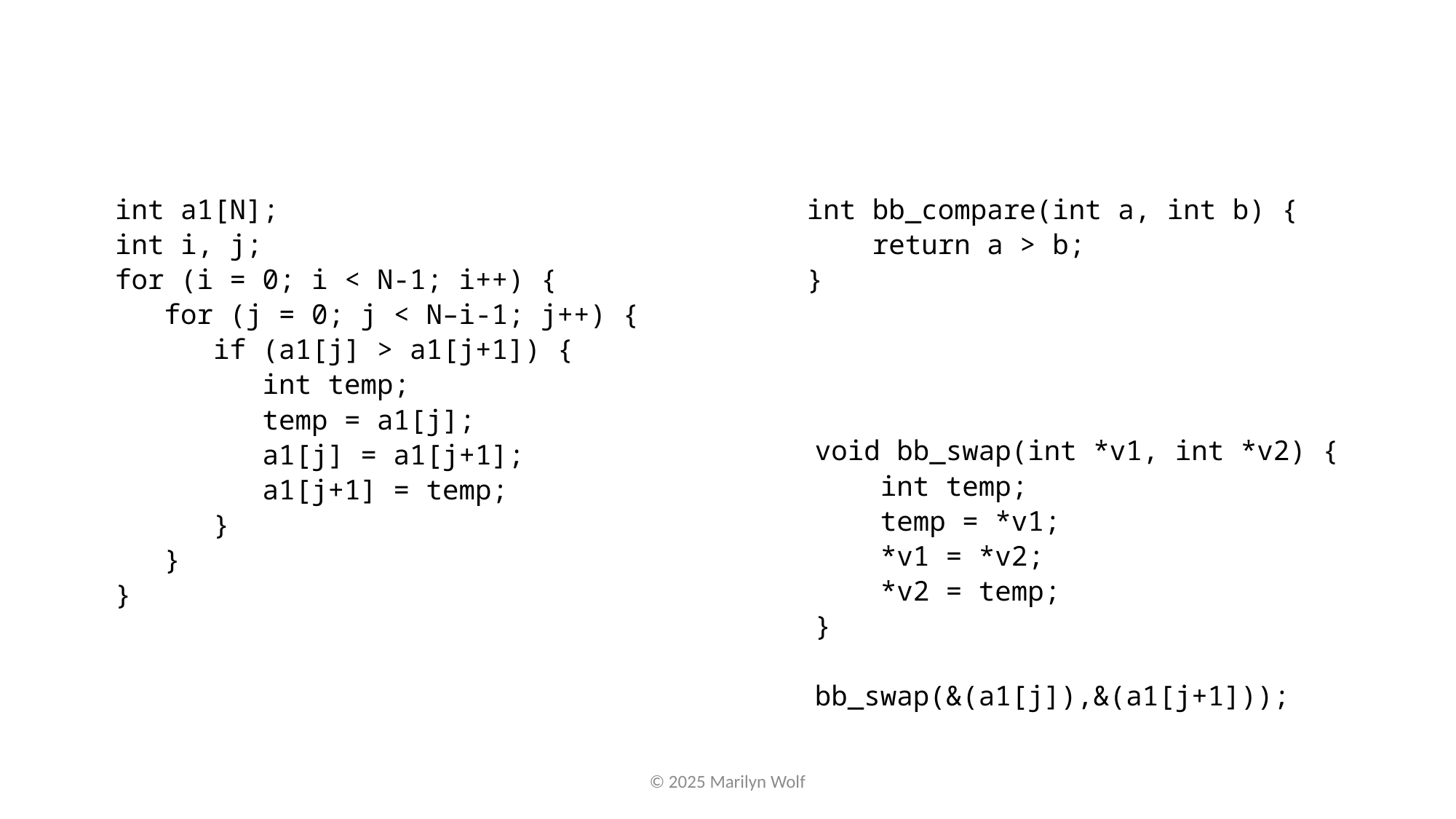

int a1[N];
int i, j;
for (i = 0; i < N-1; i++) {
   for (j = 0; j < N–i-1; j++) {
      if (a1[j] > a1[j+1]) {
         int temp;
         temp = a1[j];
         a1[j] = a1[j+1];
         a1[j+1] = temp;
      }
   }
}
int bb_compare(int a, int b) {
    return a > b;
}

void bb_swap(int *v1, int *v2) {
    int temp;
    temp = *v1;
    *v1 = *v2;
    *v2 = temp;
}

bb_swap(&(a1[j]),&(a1[j+1]));
© 2025 Marilyn Wolf